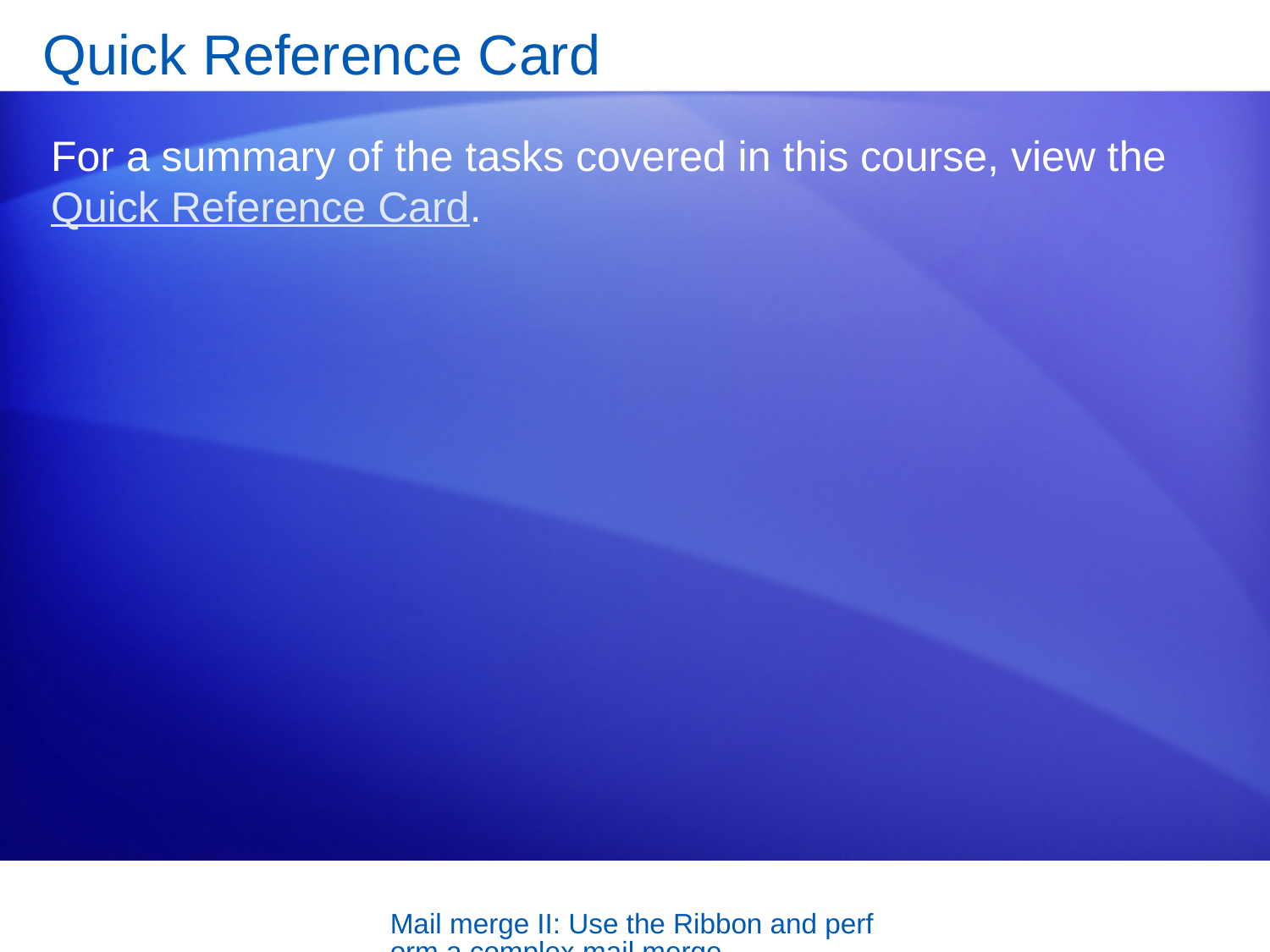

# Quick Reference Card
For a summary of the tasks covered in this course, view the Quick Reference Card.

Mail merge II: Use the Ribbon and perform a complex mail merge